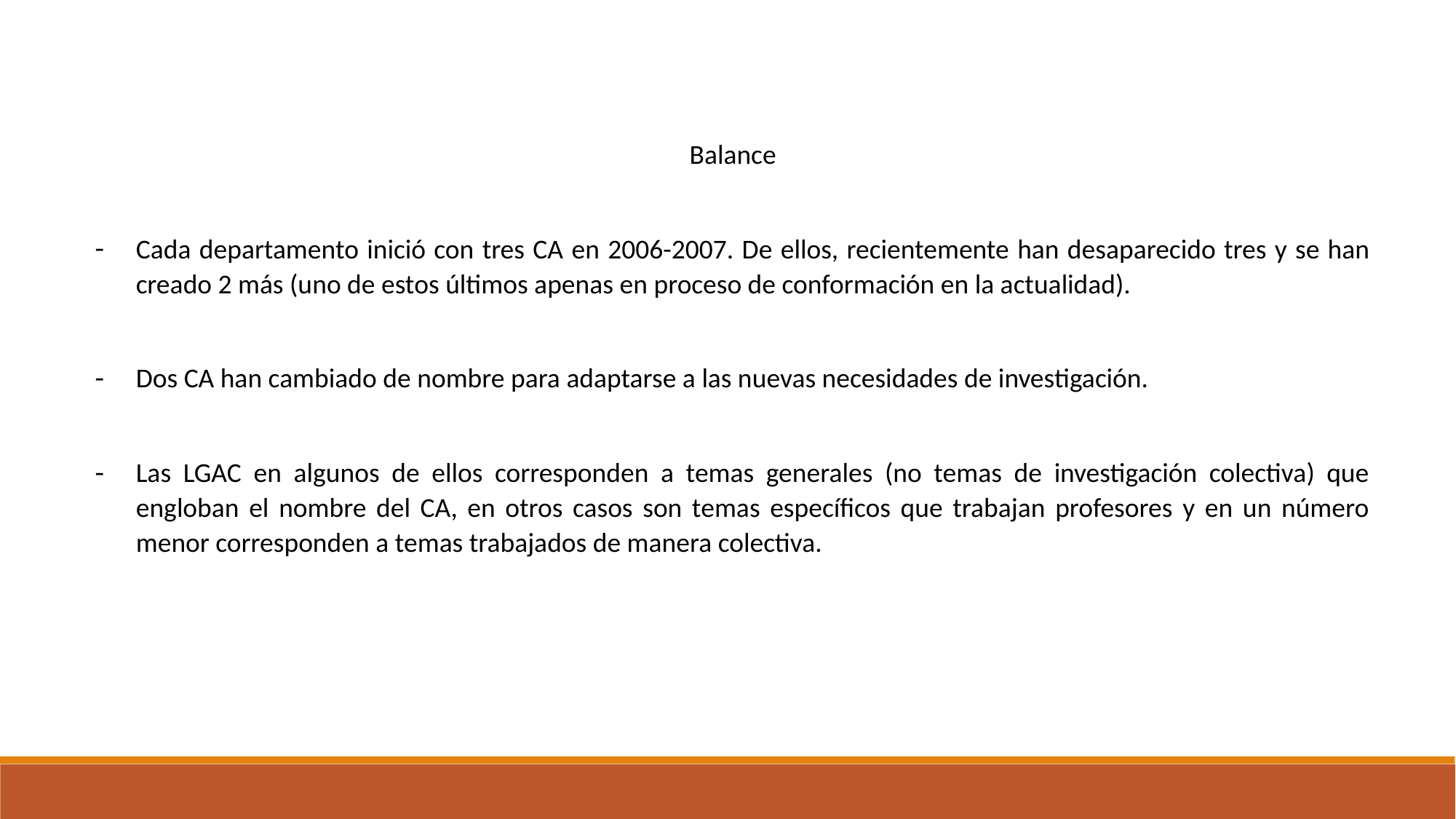

Balance

Cada departamento inició con tres CA en 2006-2007. De ellos, recientemente han desaparecido tres y se han creado 2 más (uno de estos últimos apenas en proceso de conformación en la actualidad).

Dos CA han cambiado de nombre para adaptarse a las nuevas necesidades de investigación.

Las LGAC en algunos de ellos corresponden a temas generales (no temas de investigación colectiva) que engloban el nombre del CA, en otros casos son temas específicos que trabajan profesores y en un número menor corresponden a temas trabajados de manera colectiva.